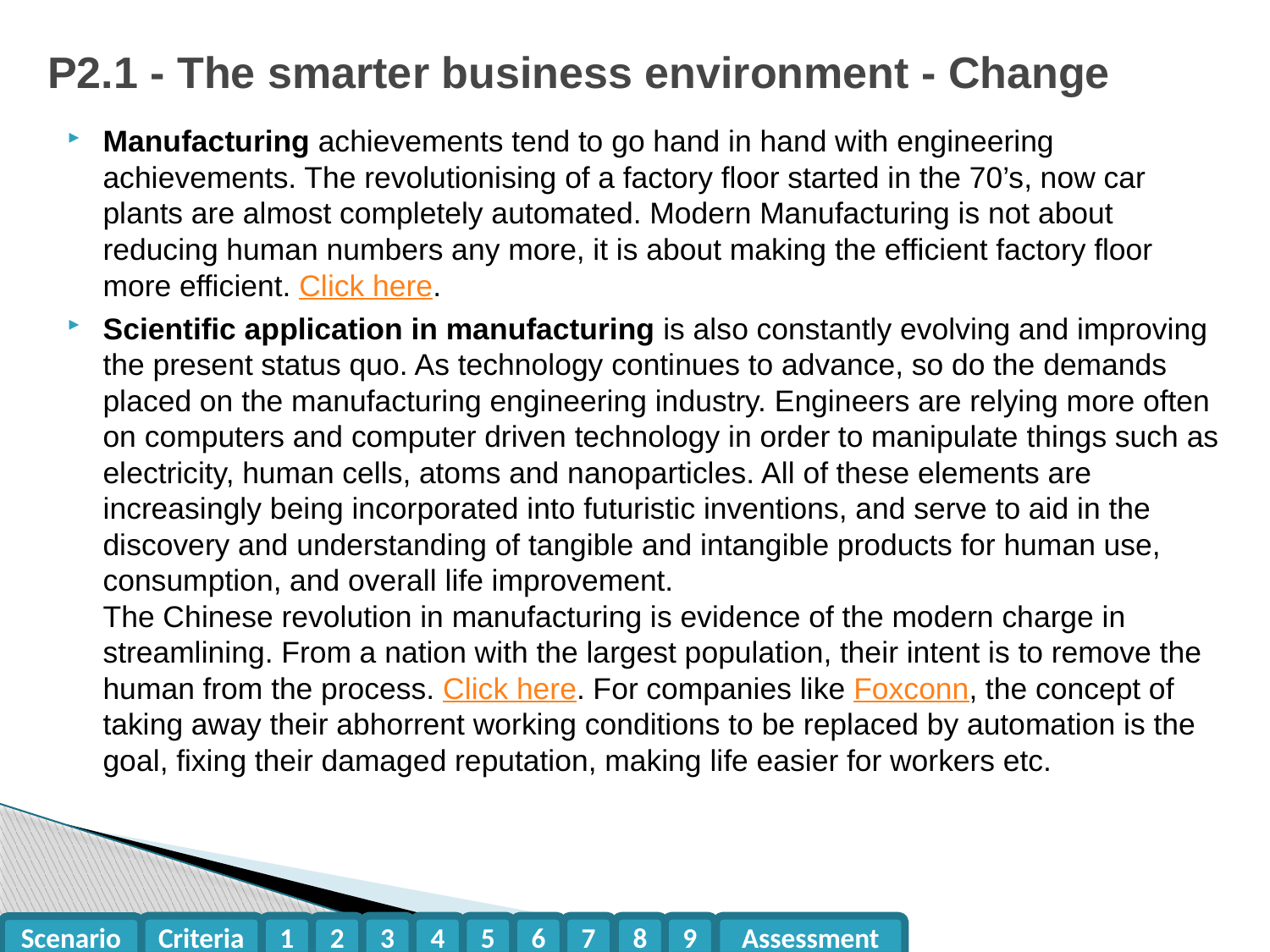

# P2.1 - The smarter business environment - Change
Manufacturing achievements tend to go hand in hand with engineering achievements. The revolutionising of a factory floor started in the 70’s, now car plants are almost completely automated. Modern Manufacturing is not about reducing human numbers any more, it is about making the efficient factory floor more efficient. Click here.
Scientific application in manufacturing is also constantly evolving and improving the present status quo. As technology continues to advance, so do the demands placed on the manufacturing engineering industry. Engineers are relying more often on computers and computer driven technology in order to manipulate things such as electricity, human cells, atoms and nanoparticles. All of these elements are increasingly being incorporated into futuristic inventions, and serve to aid in the discovery and understanding of tangible and intangible products for human use, consumption, and overall life improvement.
The Chinese revolution in manufacturing is evidence of the modern charge in streamlining. From a nation with the largest population, their intent is to remove the human from the process. Click here. For companies like Foxconn, the concept of taking away their abhorrent working conditions to be replaced by automation is the goal, fixing their damaged reputation, making life easier for workers etc.